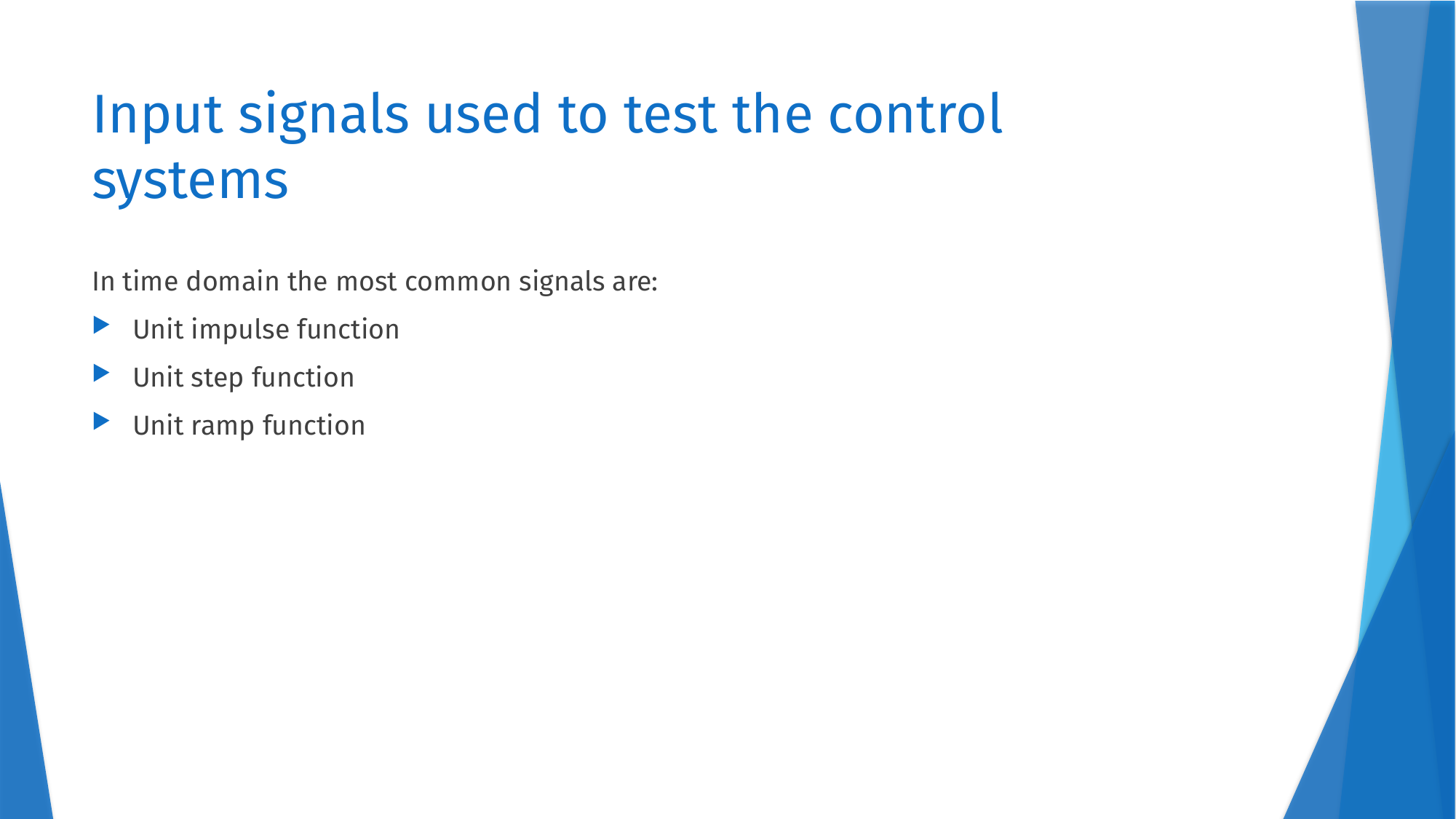

# Input signals used to test the control systems
In time domain the most common signals are:
Unit impulse function
Unit step function
Unit ramp function